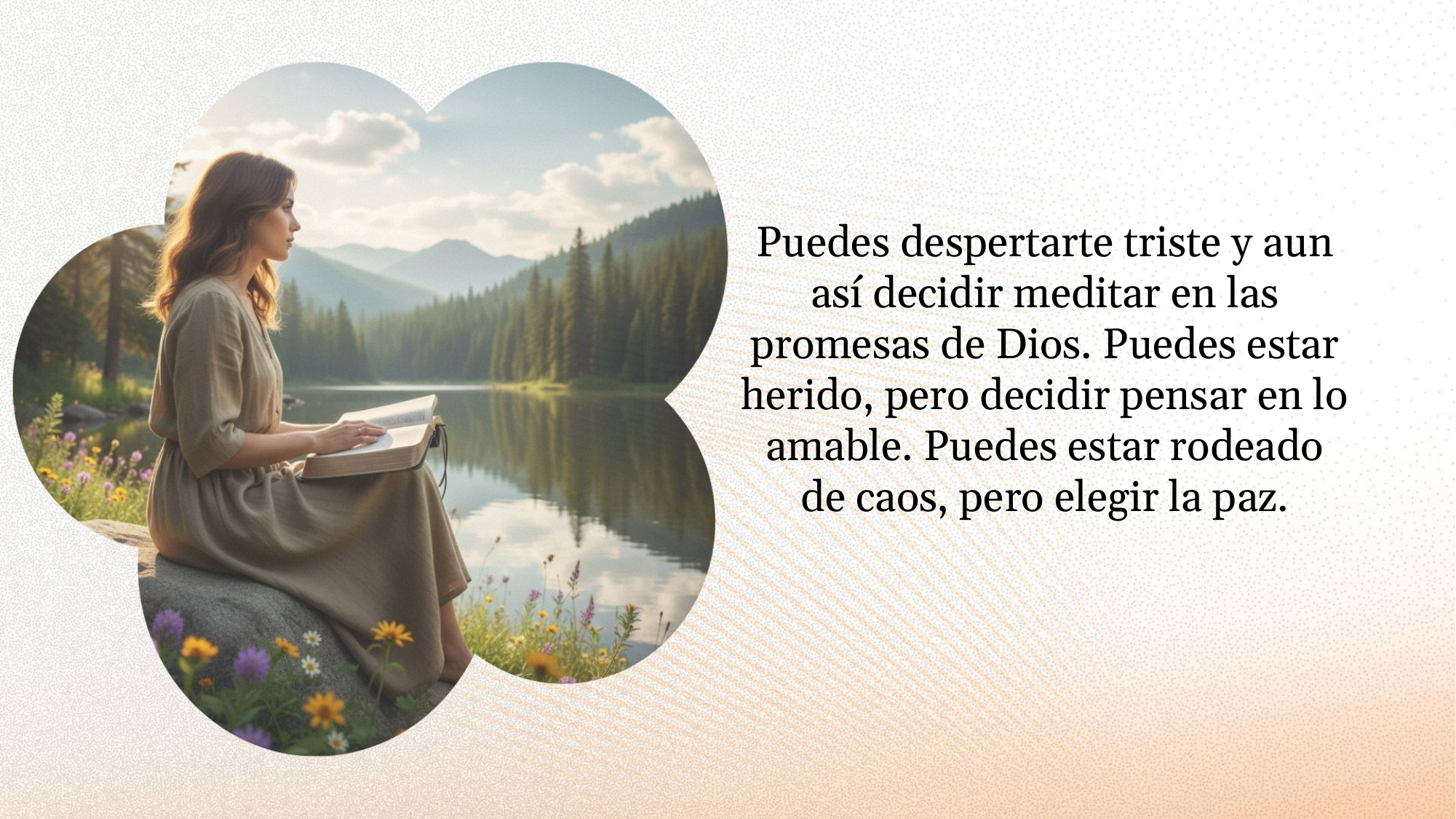

Puedes despertarte triste y aun así decidir meditar en las promesas de Dios. Puedes estar herido, pero decidir pensar en lo amable. Puedes estar rodeado de caos, pero elegir la paz.